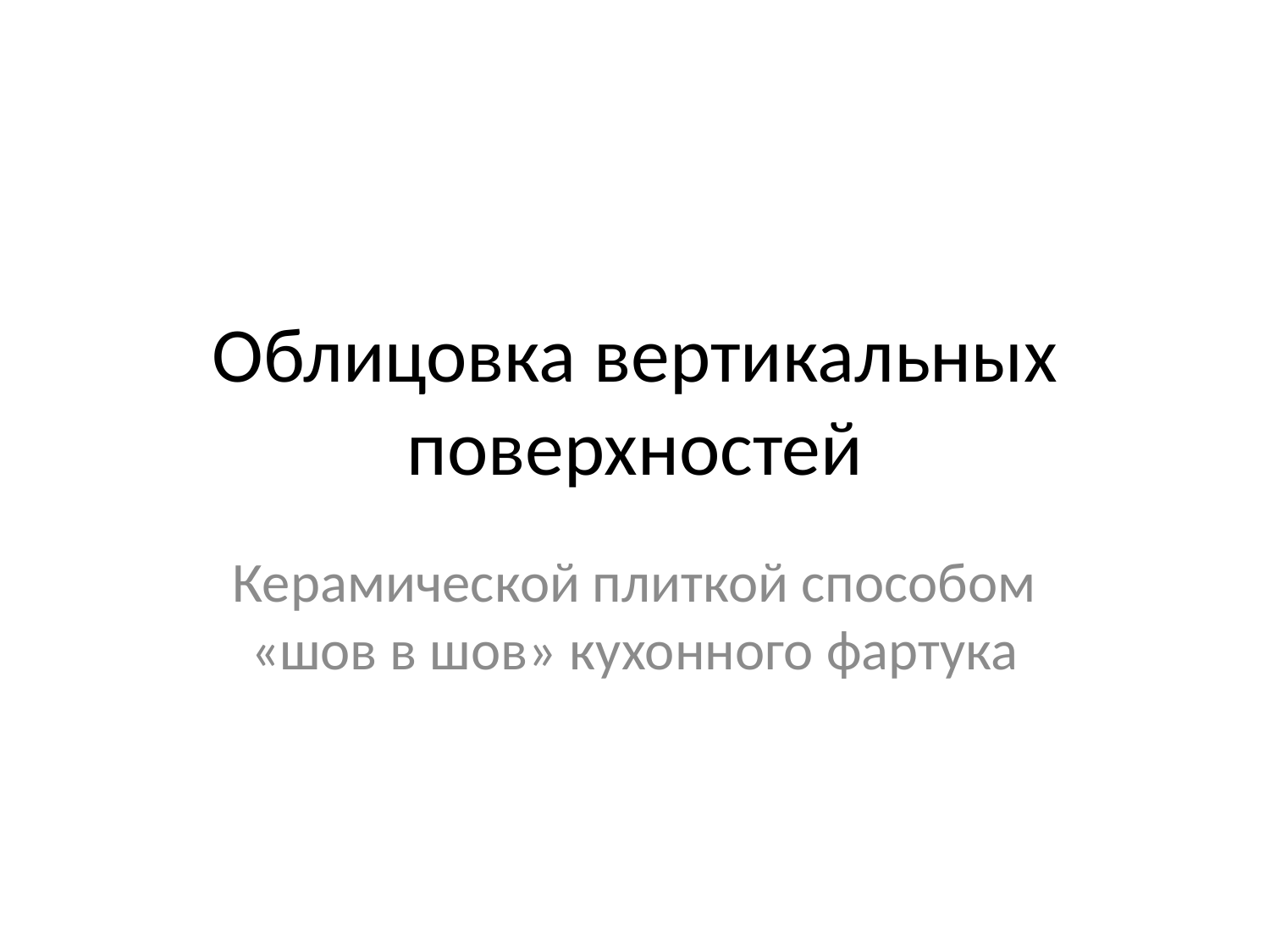

# Облицовка вертикальных поверхностей
Керамической плиткой способом «шов в шов» кухонного фартука